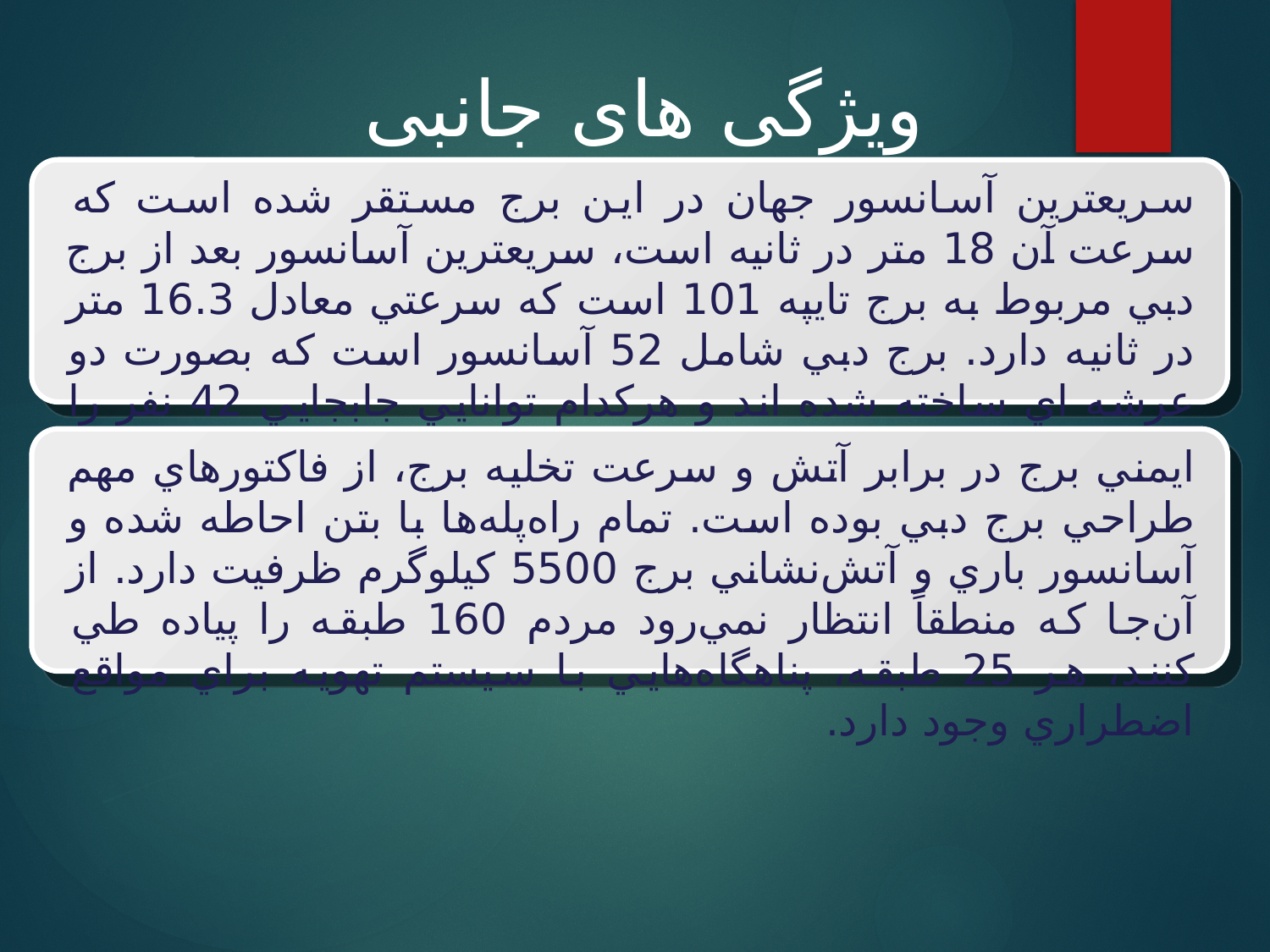

ویژگی های جانبی معماری

سريعترين آسانسور جهان در اين برج مستقر شده است که سرعت آن 18 متر در ثانيه است، سريعترين آسانسور بعد از برج دبي مربوط به برج تايپه 101 است که سرعتي معادل 16.3 متر در ثانيه دارد. برج دبي شامل 52 آسانسور است که بصورت دو عرشه اي ساخته شده اند و هرکدام توانايي جابجايي 42 نفر را در يک زمان را دارند.

ايمني برج در برابر آتش و سرعت تخليه برج، از فاکتورهاي مهم طراحي برج دبي بوده است. تمام راه‌پله‌ها با بتن احاطه شده و آسانسور باري و آتش‌نشاني برج 5500 کيلوگرم ظرفيت دارد. از آن‌جا که منطقاً انتظار نمي‌رود مردم 160 طبقه را پياده طي کنند، هر 25 طبقه، پناهگاه‌هايي با سيستم تهويه براي مواقع اضطراري وجود دارد.